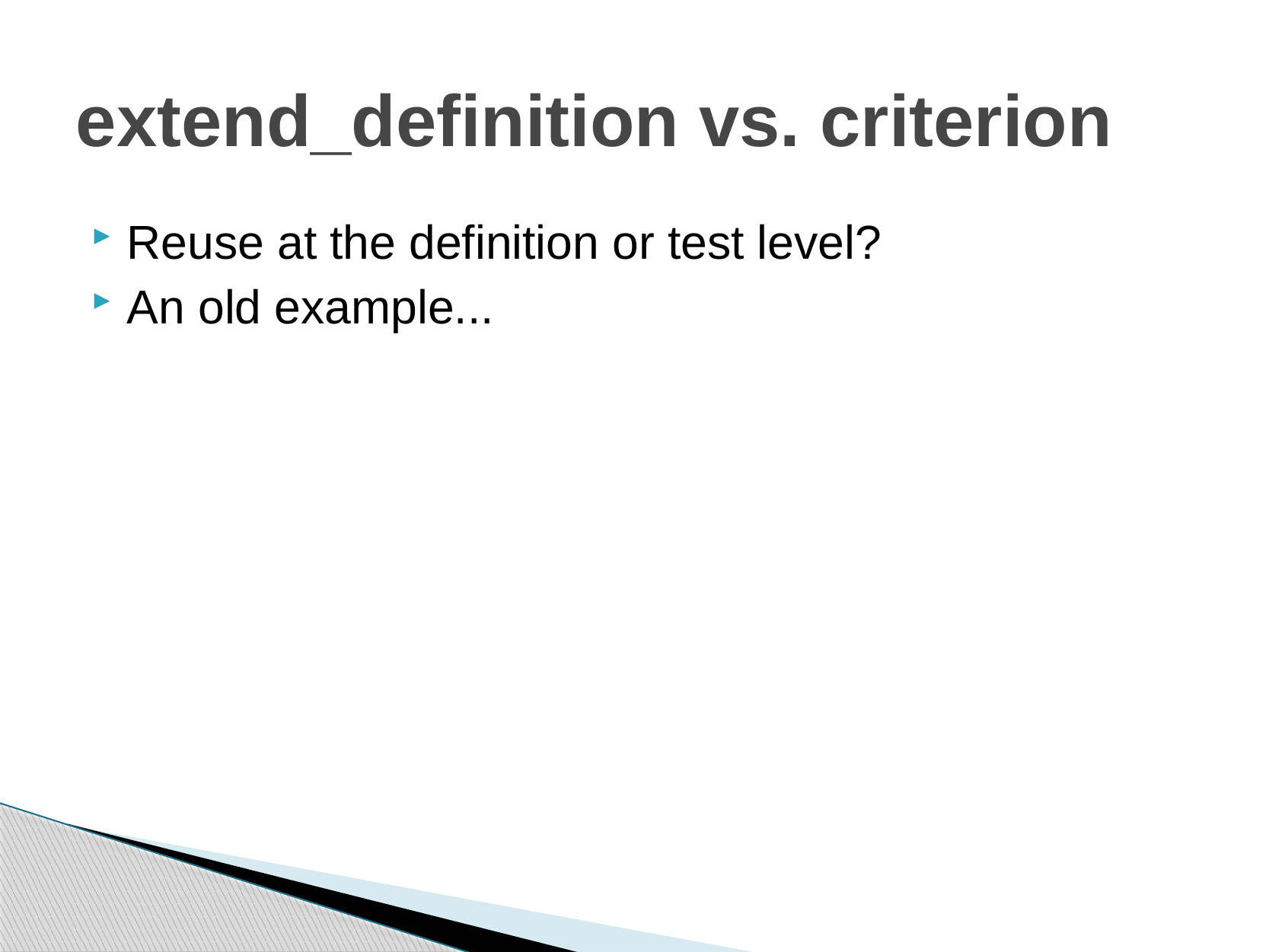

# extend_definition vs. criterion
Reuse at the definition or test level?
An old example...